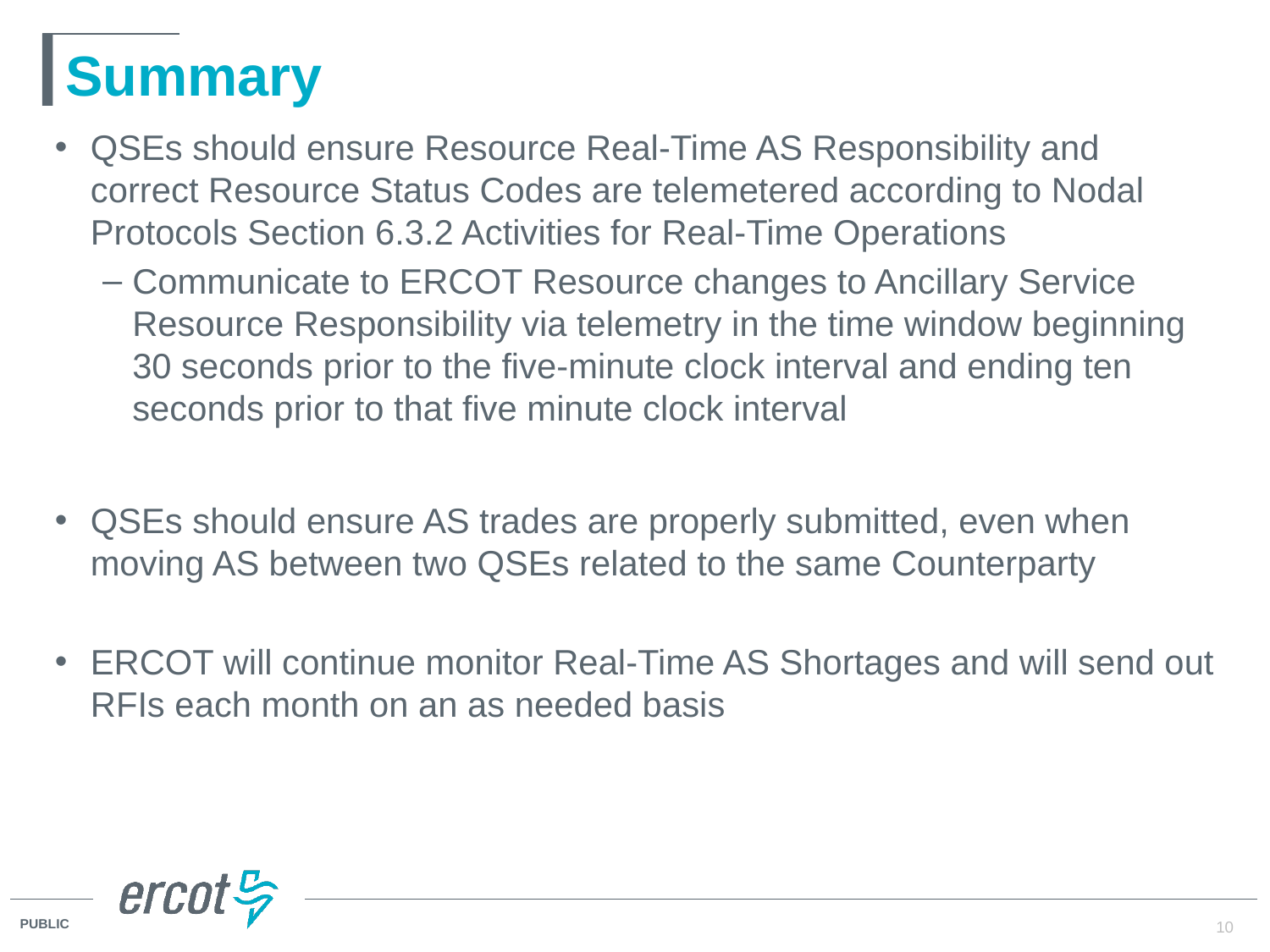

# Summary
QSEs should ensure Resource Real-Time AS Responsibility and correct Resource Status Codes are telemetered according to Nodal Protocols Section 6.3.2 Activities for Real-Time Operations
Communicate to ERCOT Resource changes to Ancillary Service Resource Responsibility via telemetry in the time window beginning 30 seconds prior to the five-minute clock interval and ending ten seconds prior to that five minute clock interval

QSEs should ensure AS trades are properly submitted, even when moving AS between two QSEs related to the same Counterparty

ERCOT will continue monitor Real-Time AS Shortages and will send out RFIs each month on an as needed basis

10